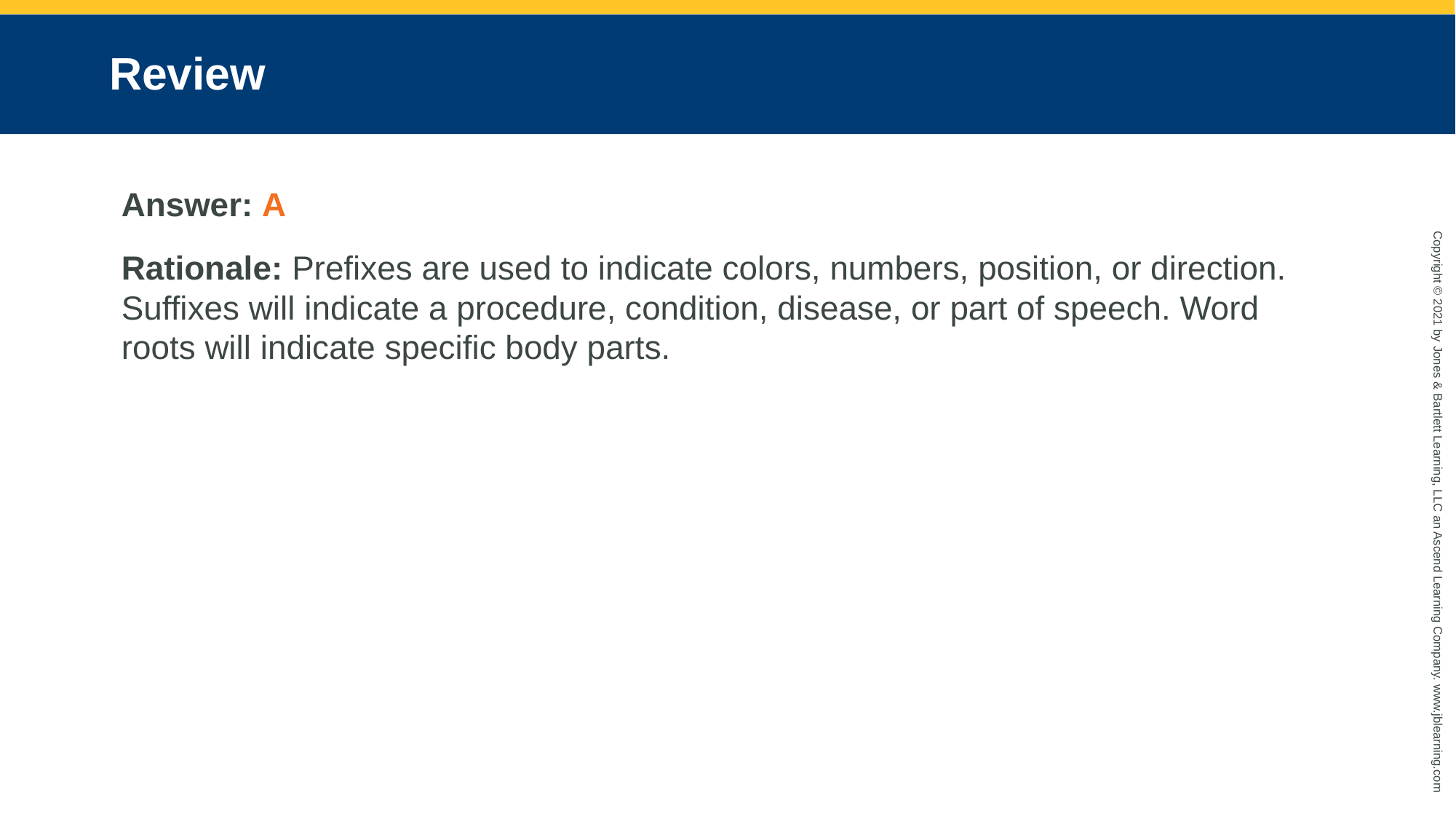

# Review
Answer: A
Rationale: Prefixes are used to indicate colors, numbers, position, or direction. Suffixes will indicate a procedure, condition, disease, or part of speech. Word roots will indicate specific body parts.